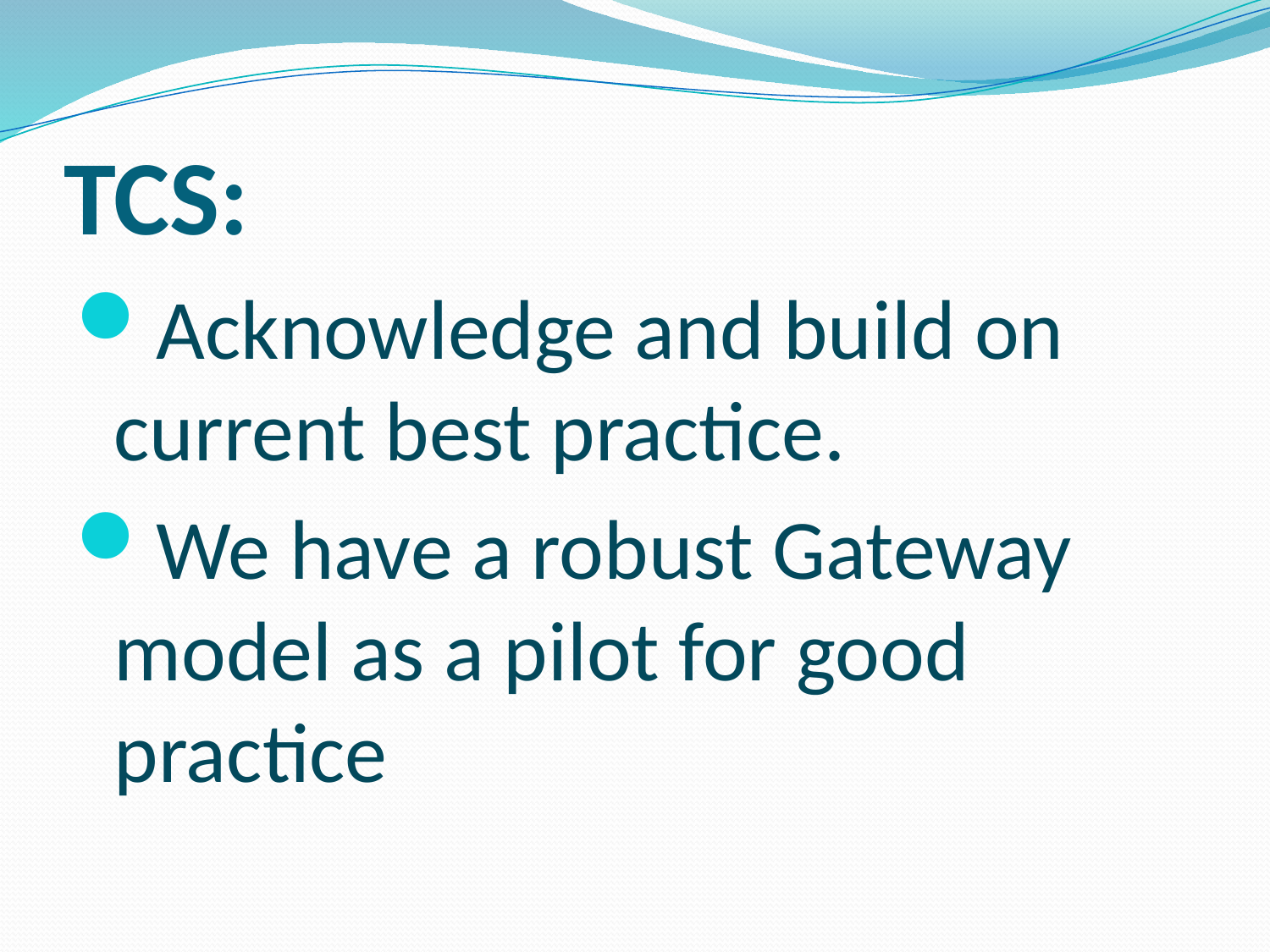

# TCS:
Acknowledge and build on current best practice.
We have a robust Gateway model as a pilot for good practice